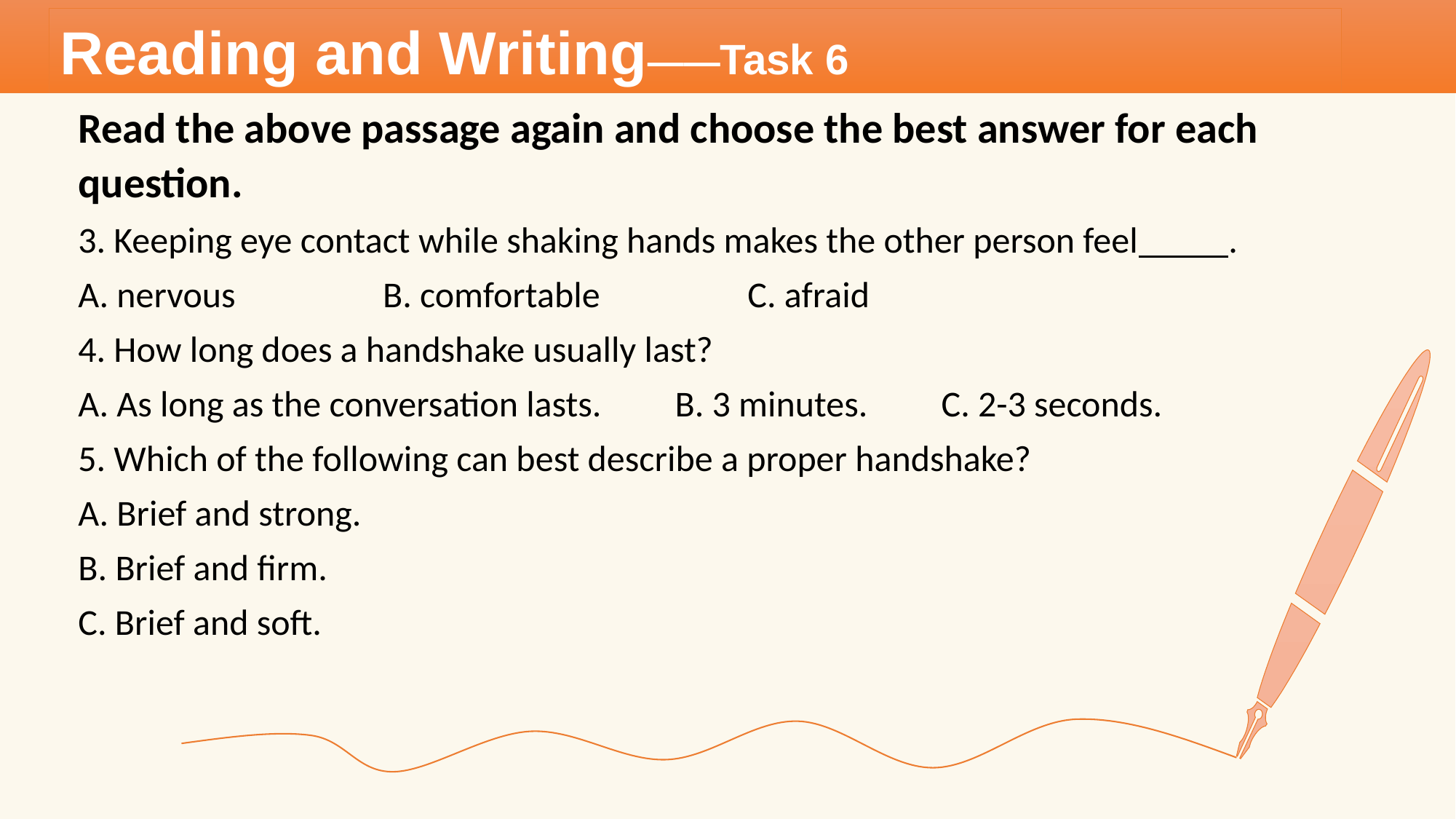

Reading and Writing——Task 6
Read the above passage again and choose the best answer for each
question.
3. Keeping eye contact while shaking hands makes the other person feel           .
A. nervous                  B. comfortable                  C. afraid
4. How long does a handshake usually last?
A. As long as the conversation lasts.         B. 3 minutes.         C. 2-3 seconds.
5. Which of the following can best describe a proper handshake?
A. Brief and strong.
B. Brief and firm.
C. Brief and soft.